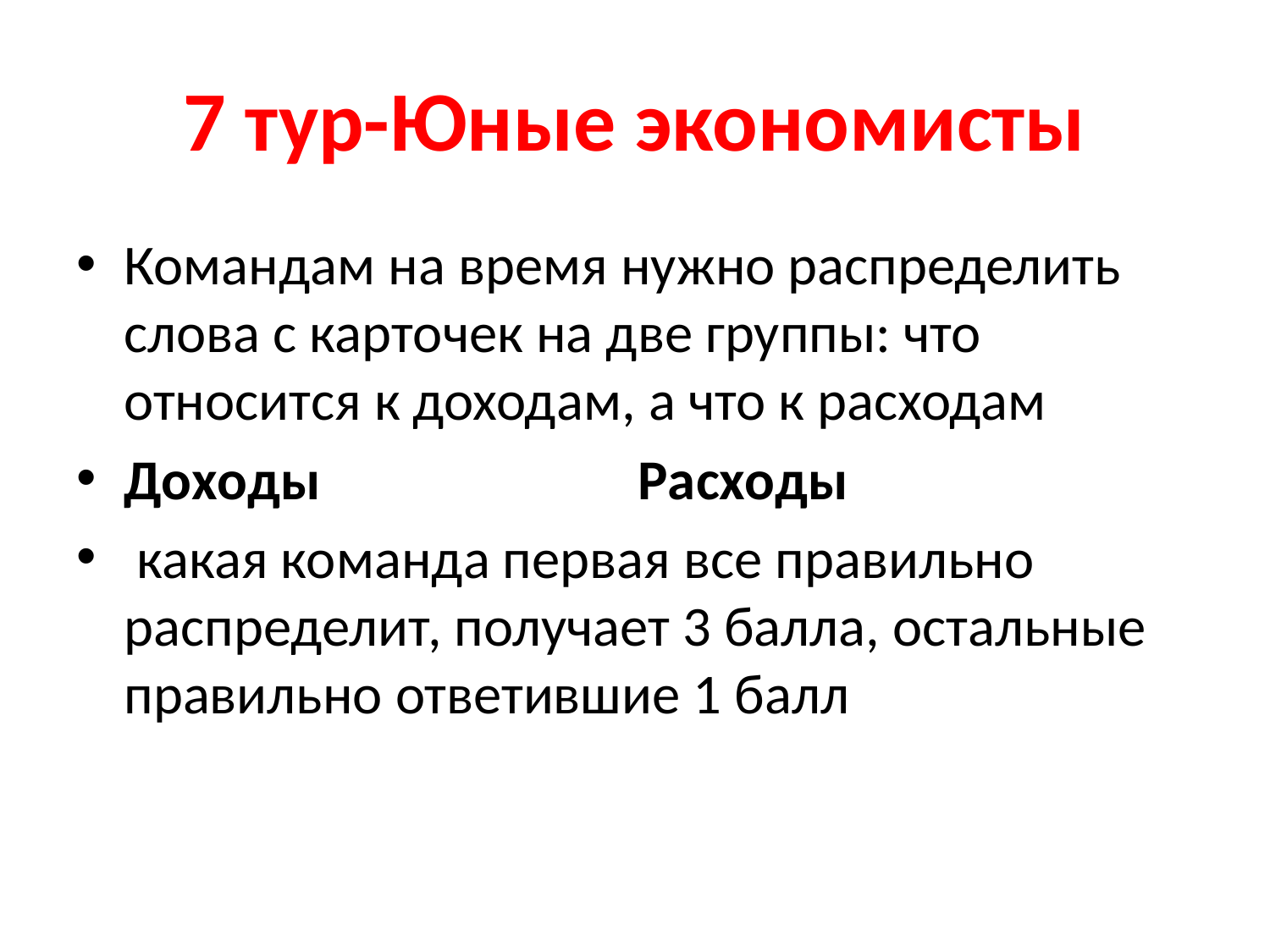

# 7 тур-Юные экономисты
Командам на время нужно распределить слова с карточек на две группы: что относится к доходам, а что к расходам
Доходы                         Расходы
 какая команда первая все правильно распределит, получает 3 балла, остальные правильно ответившие 1 балл